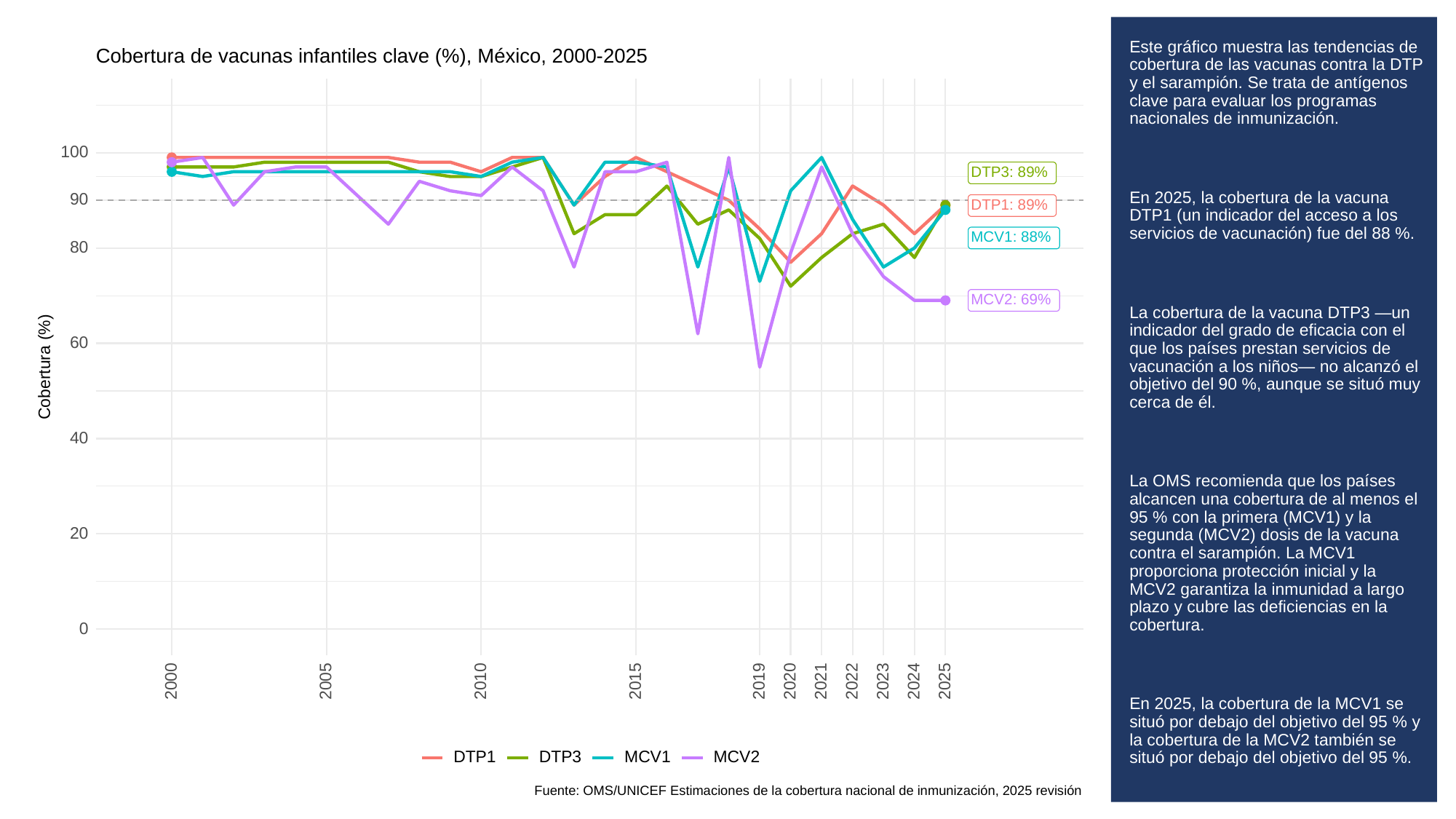

# Este gráfico muestra las tendencias de cobertura de las vacunas contra la DTP y el sarampión. Se trata de antígenos clave para evaluar los programas nacionales de inmunización.

En 2025, la cobertura de la vacuna DTP1 (un indicador del acceso a los servicios de vacunación) fue del 88 %.

La cobertura de la vacuna DTP3 —un indicador del grado de eficacia con el que los países prestan servicios de vacunación a los niños— no alcanzó el objetivo del 90 %, aunque se situó muy cerca de él.

La OMS recomienda que los países alcancen una cobertura de al menos el 95 % con la primera (MCV1) y la segunda (MCV2) dosis de la vacuna contra el sarampión. La MCV1 proporciona protección inicial y la MCV2 garantiza la inmunidad a largo plazo y cubre las deficiencias en la cobertura.

En 2025, la cobertura de la MCV1 se situó por debajo del objetivo del 95 % y la cobertura de la MCV2 también se situó por debajo del objetivo del 95 %.

Entre 2024 y 2025, la cobertura de tres vacunas aumentó, la de ninguna disminuyó y la de una se mantuvo igual.

Cobertura de vacunas infantiles clave (%), México, 2000-2025

100

DTP3: 89%

90

DTP1: 89%

MCV1: 88%
80

MCV2: 69%

60

Cobertura (%)

40

20

0

2023
2000
2005
2010
2015
2019
2020
2021
2022
2024
2025
MCV1
MCV2
DTP3
DTP1

Fuente: OMS/UNICEF Estimaciones de la cobertura nacional de inmunización, 2025 revisión